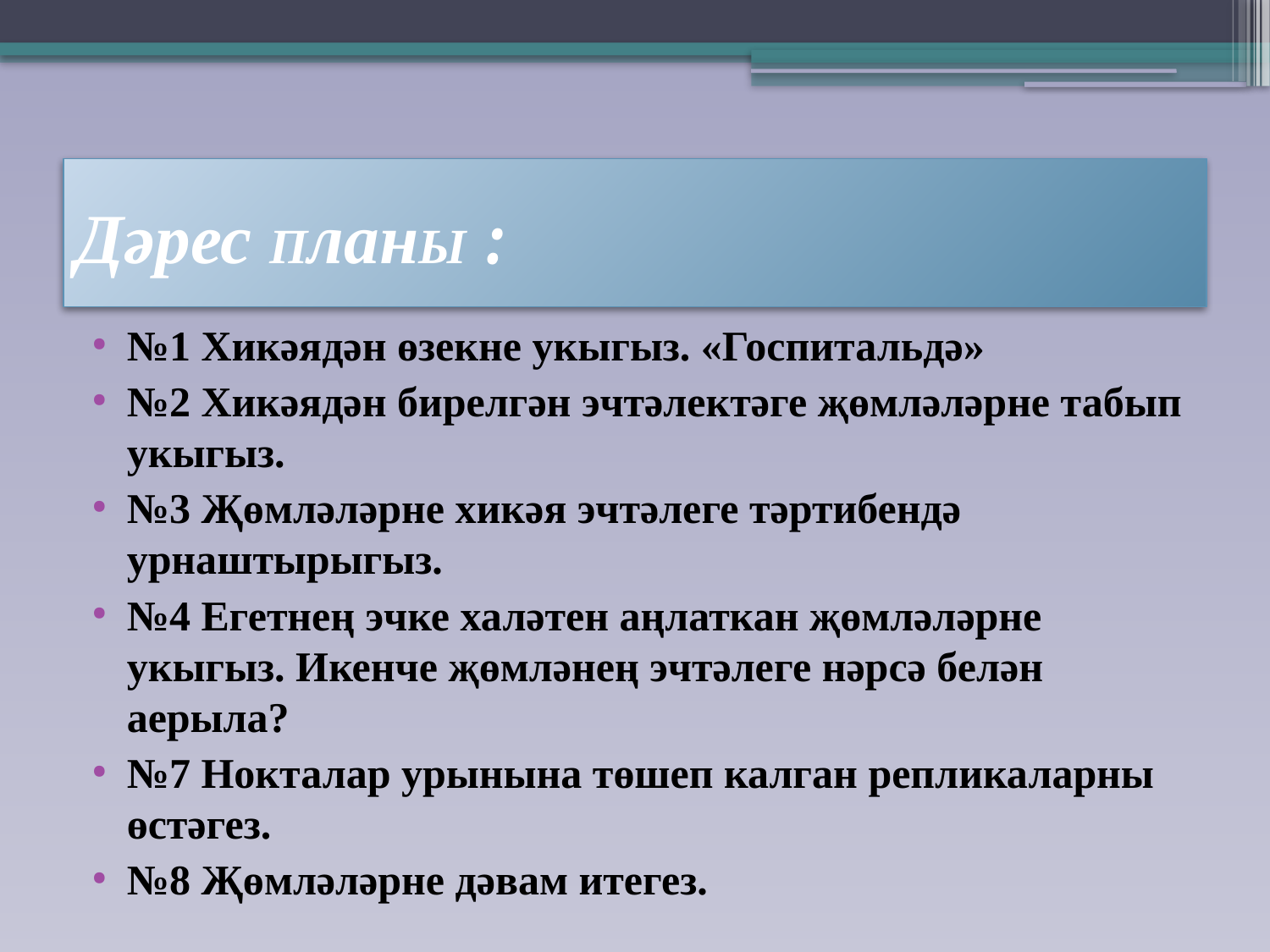

# Дәрес ПланЫ :
№1 Хикәядән өзекне укыгыз. «Госпитальдә»
№2 Хикәядән бирелгән эчтәлектәге җөмләләрне табып укыгыз.
№3 Җөмләләрне хикәя эчтәлеге тәртибендә урнаштырыгыз.
№4 Егетнең эчке халәтен аңлаткан җөмләләрне укыгыз. Икенче җөмләнең эчтәлеге нәрсә белән аерыла?
№7 Нокталар урынына төшеп калган репликаларны өстәгез.
№8 Җөмләләрне дәвам итегез.